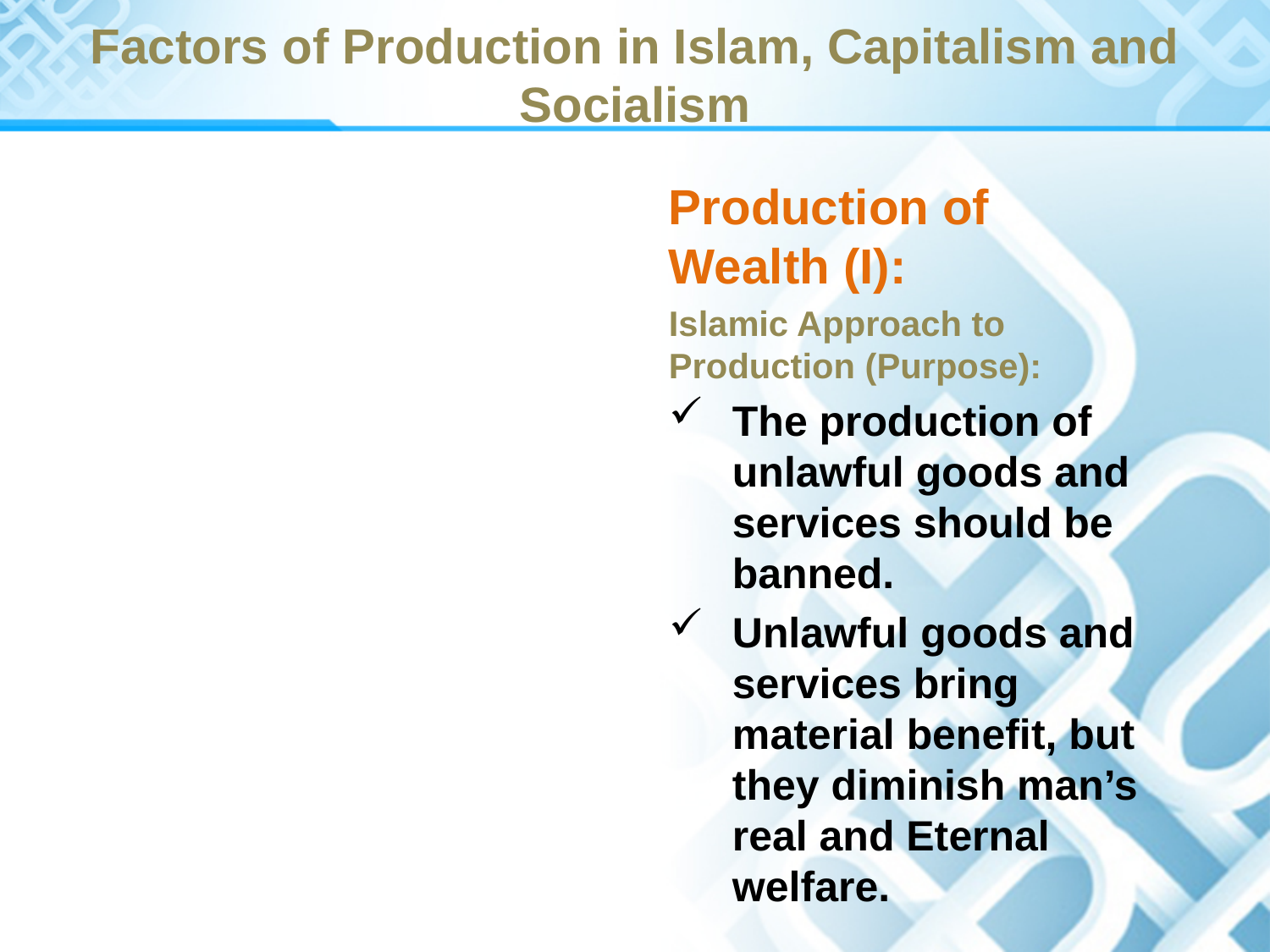

Factors of Production in Islam, Capitalism and Socialism
Production of Wealth (I):
Islamic Approach to Production (Purpose):
The production of unlawful goods and services should be banned.
Unlawful goods and services bring material benefit, but they diminish man’s real and Eternal welfare.